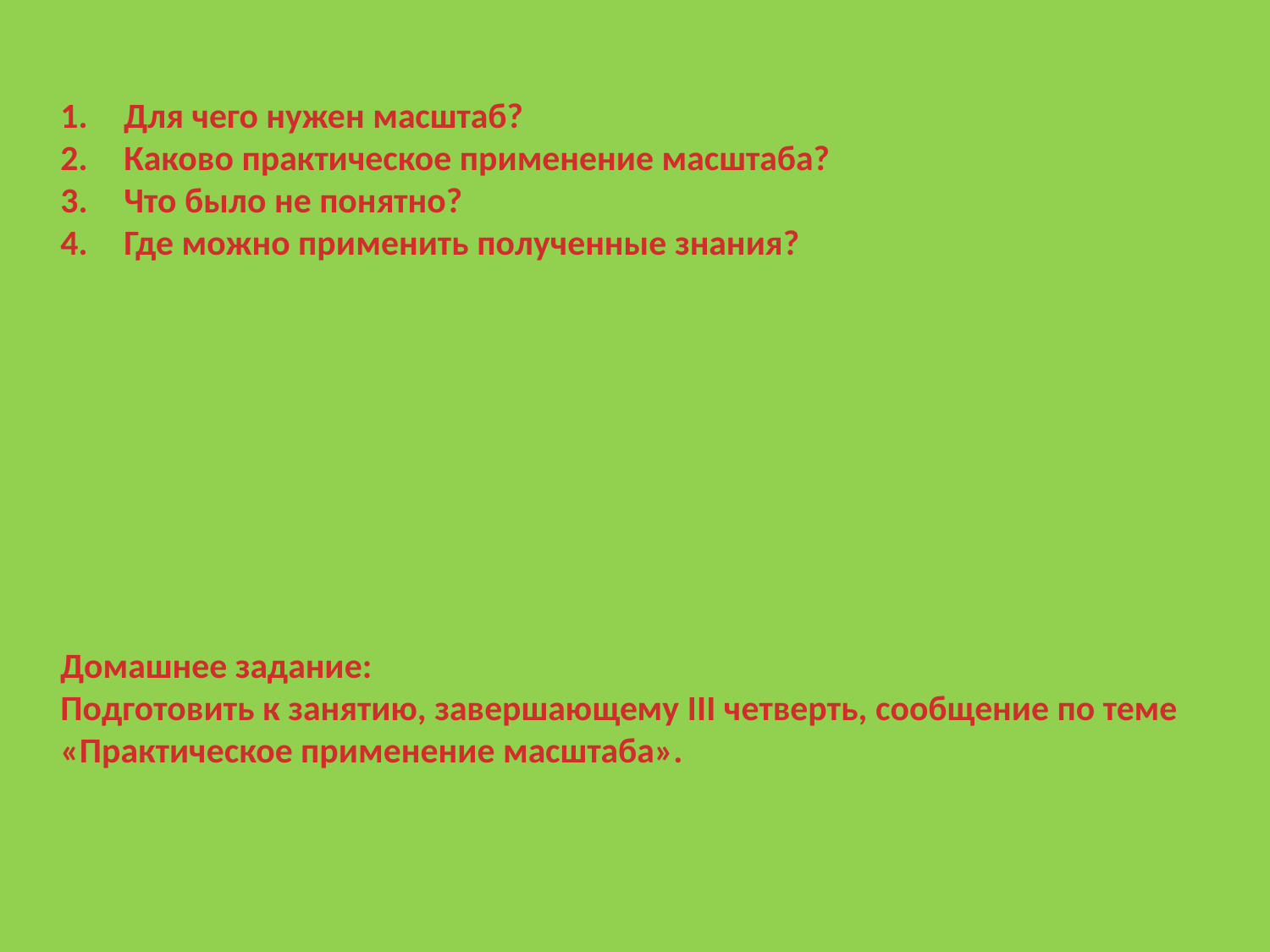

Для чего нужен масштаб?
Каково практическое применение масштаба?
Что было не понятно?
Где можно применить полученные знания?

Домашнее задание:
Подготовить к занятию, завершающему III четверть, сообщение по теме
«Практическое применение масштаба».